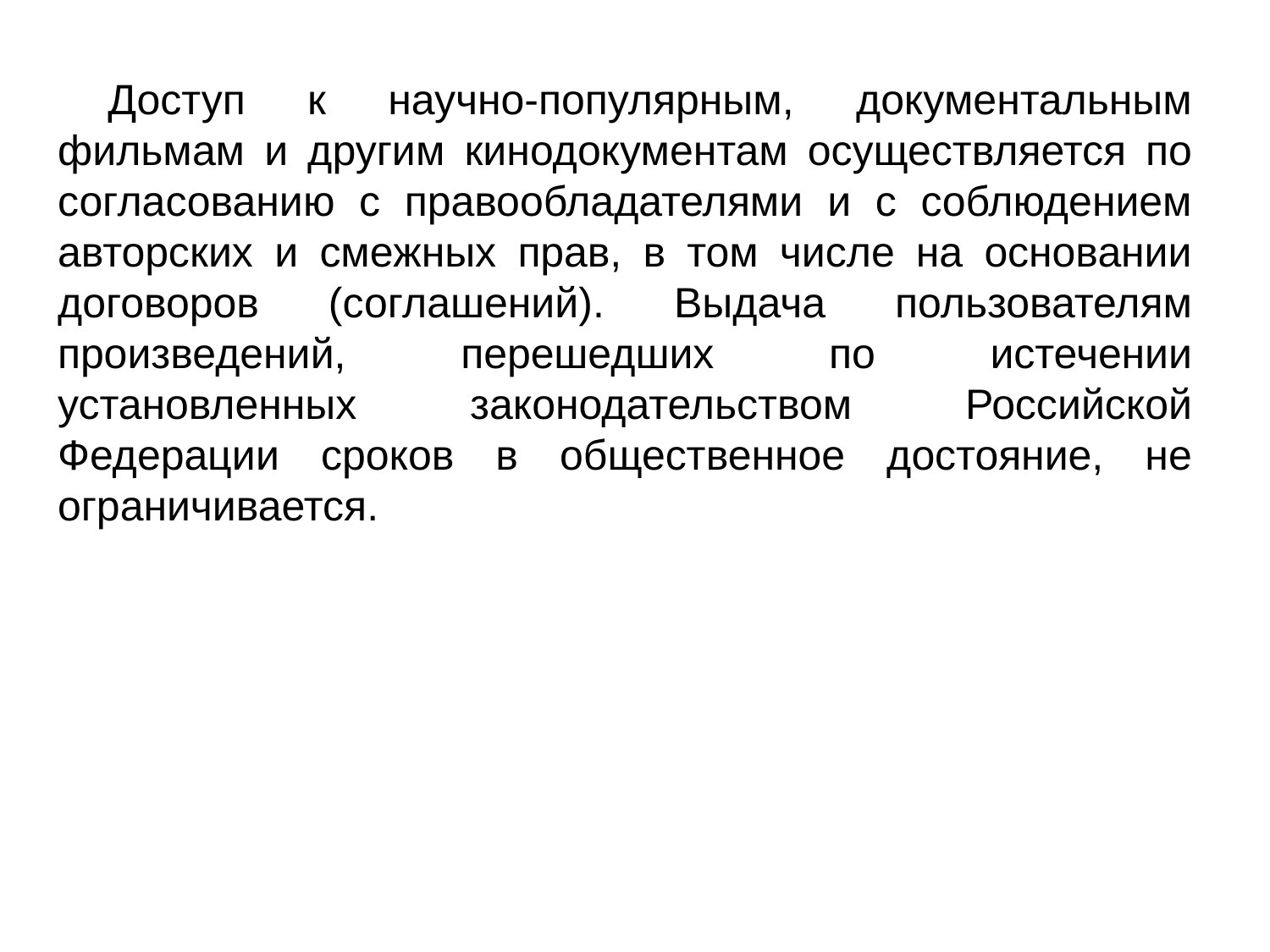

Доступ к научно-популярным, документальным фильмам и другим кинодокументам осуществляется по согласованию с правообладателями и с соблюдением авторских и смежных прав, в том числе на основании договоров (соглашений). Выдача пользователям произведений, перешедших по истечении установленных законодательством Российской Федерации сроков в общественное достояние, не ограничивается.